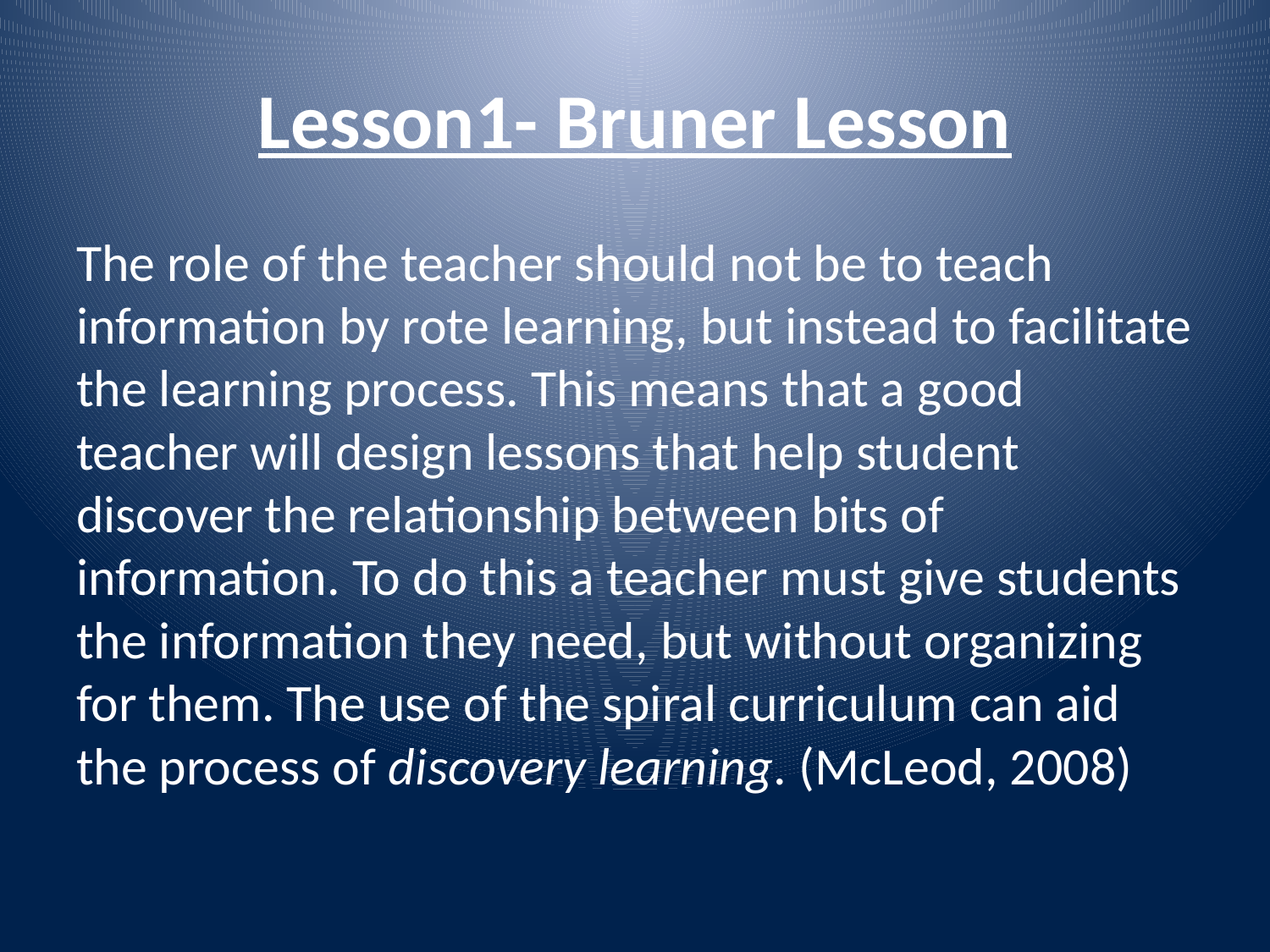

# Lesson1- Bruner Lesson
The role of the teacher should not be to teach information by rote learning, but instead to facilitate the learning process. This means that a good teacher will design lessons that help student discover the relationship between bits of information. To do this a teacher must give students the information they need, but without organizing for them. The use of the spiral curriculum can aid the process of discovery learning. (McLeod, 2008)